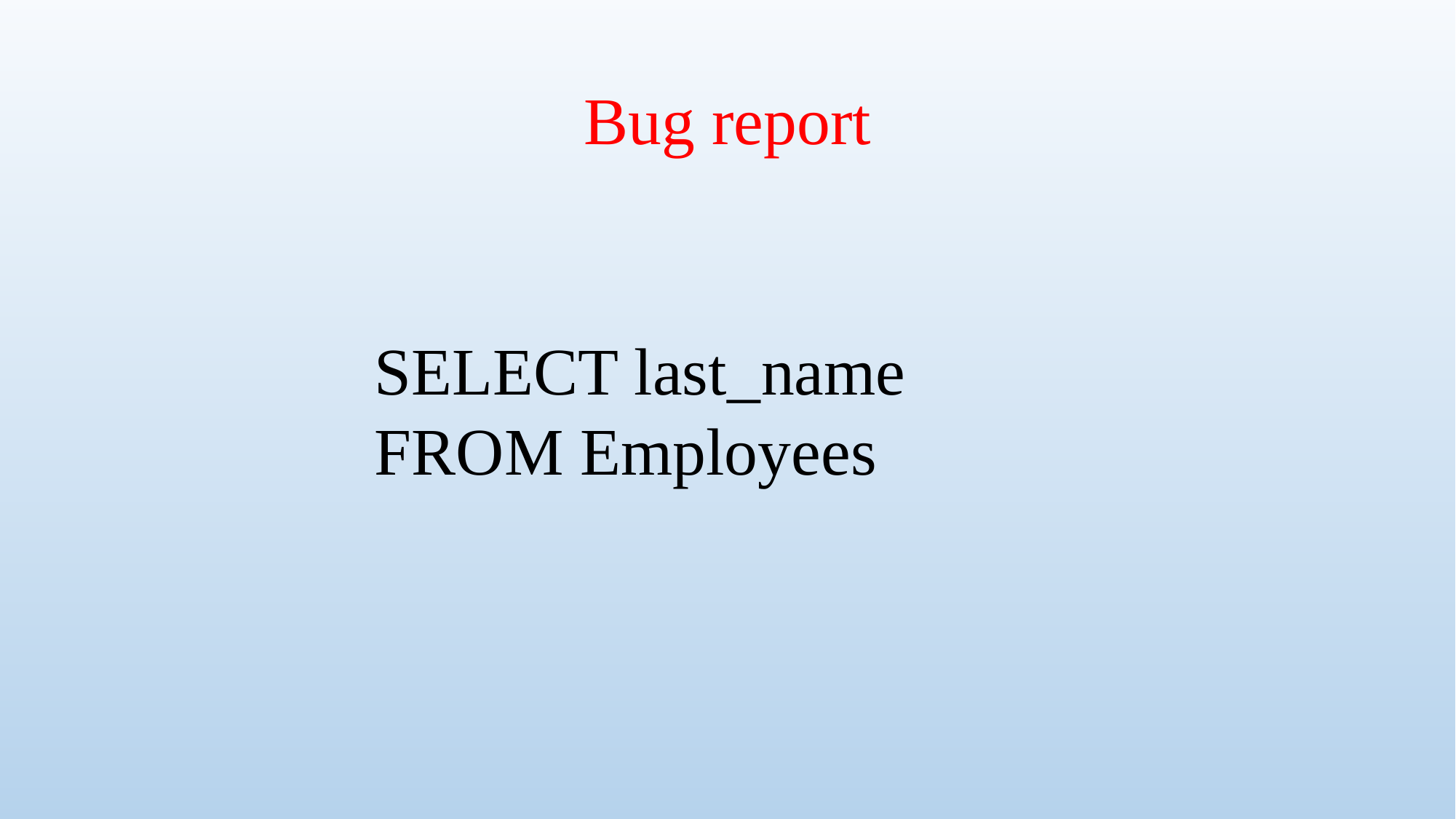

# Bug report
SELECT last_name FROM Employees